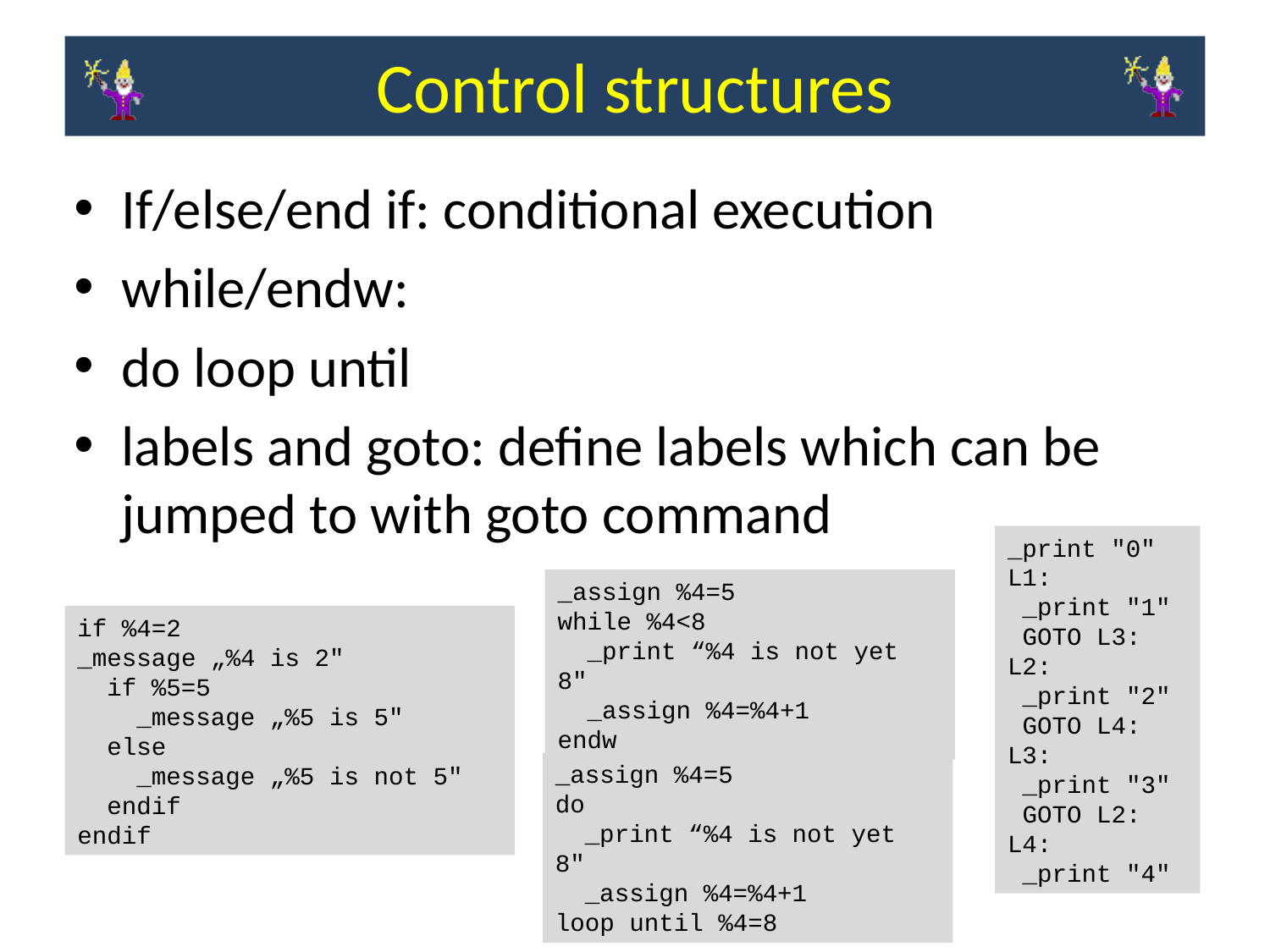

Control structures
If/else/end if: conditional execution
while/endw:
do loop until
labels and goto: define labels which can be jumped to with goto command

_print "0"
L1:
 _print "1"
 GOTO L3:
L2:
 _print "2"
 GOTO L4:
L3:
 _print "3"
 GOTO L2:
L4:
 _print "4"
_assign %4=5
while %4<8
  _print “%4 is not yet 8"
  _assign %4=%4+1
endw
if %4=2
_message „%4 is 2"
  if %5=5
    _message „%5 is 5"
  else
    _message „%5 is not 5"
  endif
endif
_assign %4=5
do
  _print “%4 is not yet 8"
  _assign %4=%4+1
loop until %4=8